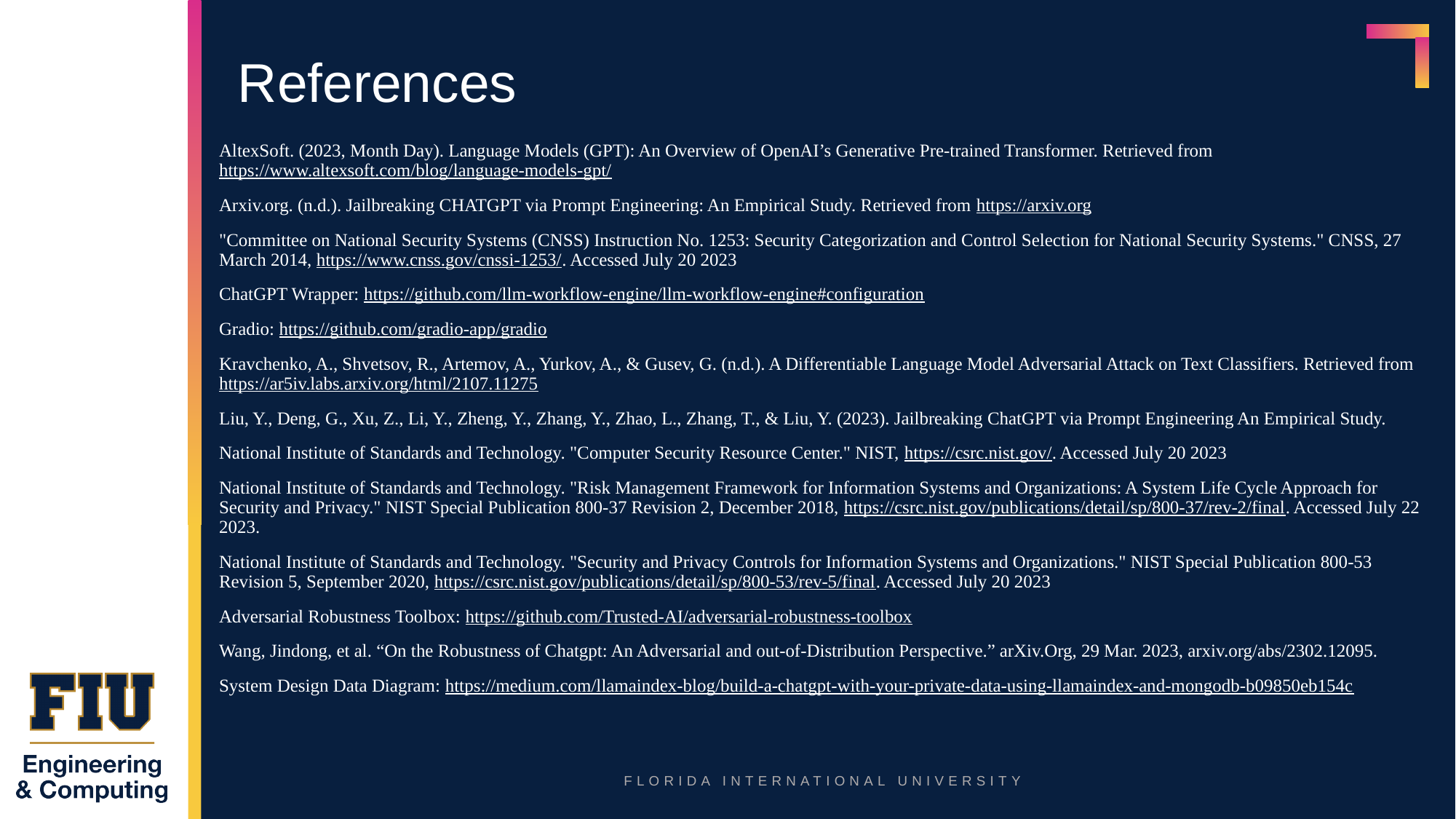

# References
AltexSoft. (2023, Month Day). Language Models (GPT): An Overview of OpenAI’s Generative Pre-trained Transformer. Retrieved from https://www.altexsoft.com/blog/language-models-gpt/
Arxiv.org. (n.d.). Jailbreaking CHATGPT via Prompt Engineering: An Empirical Study. Retrieved from https://arxiv.org
"Committee on National Security Systems (CNSS) Instruction No. 1253: Security Categorization and Control Selection for National Security Systems." CNSS, 27 March 2014, https://www.cnss.gov/cnssi-1253/. Accessed July 20 2023
ChatGPT Wrapper: https://github.com/llm-workflow-engine/llm-workflow-engine#configuration
Gradio: https://github.com/gradio-app/gradio
Kravchenko, A., Shvetsov, R., Artemov, A., Yurkov, A., & Gusev, G. (n.d.). A Differentiable Language Model Adversarial Attack on Text Classifiers. Retrieved from https://ar5iv.labs.arxiv.org/html/2107.11275
Liu, Y., Deng, G., Xu, Z., Li, Y., Zheng, Y., Zhang, Y., Zhao, L., Zhang, T., & Liu, Y. (2023). Jailbreaking ChatGPT via Prompt Engineering An Empirical Study.
National Institute of Standards and Technology. "Computer Security Resource Center." NIST, https://csrc.nist.gov/. Accessed July 20 2023
National Institute of Standards and Technology. "Risk Management Framework for Information Systems and Organizations: A System Life Cycle Approach for Security and Privacy." NIST Special Publication 800-37 Revision 2, December 2018, https://csrc.nist.gov/publications/detail/sp/800-37/rev-2/final. Accessed July 22 2023.
National Institute of Standards and Technology. "Security and Privacy Controls for Information Systems and Organizations." NIST Special Publication 800-53 Revision 5, September 2020, https://csrc.nist.gov/publications/detail/sp/800-53/rev-5/final. Accessed July 20 2023
Adversarial Robustness Toolbox: https://github.com/Trusted-AI/adversarial-robustness-toolbox
Wang, Jindong, et al. “On the Robustness of Chatgpt: An Adversarial and out-of-Distribution Perspective.” arXiv.Org, 29 Mar. 2023, arxiv.org/abs/2302.12095.
System Design Data Diagram: https://medium.com/llamaindex-blog/build-a-chatgpt-with-your-private-data-using-llamaindex-and-mongodb-b09850eb154c